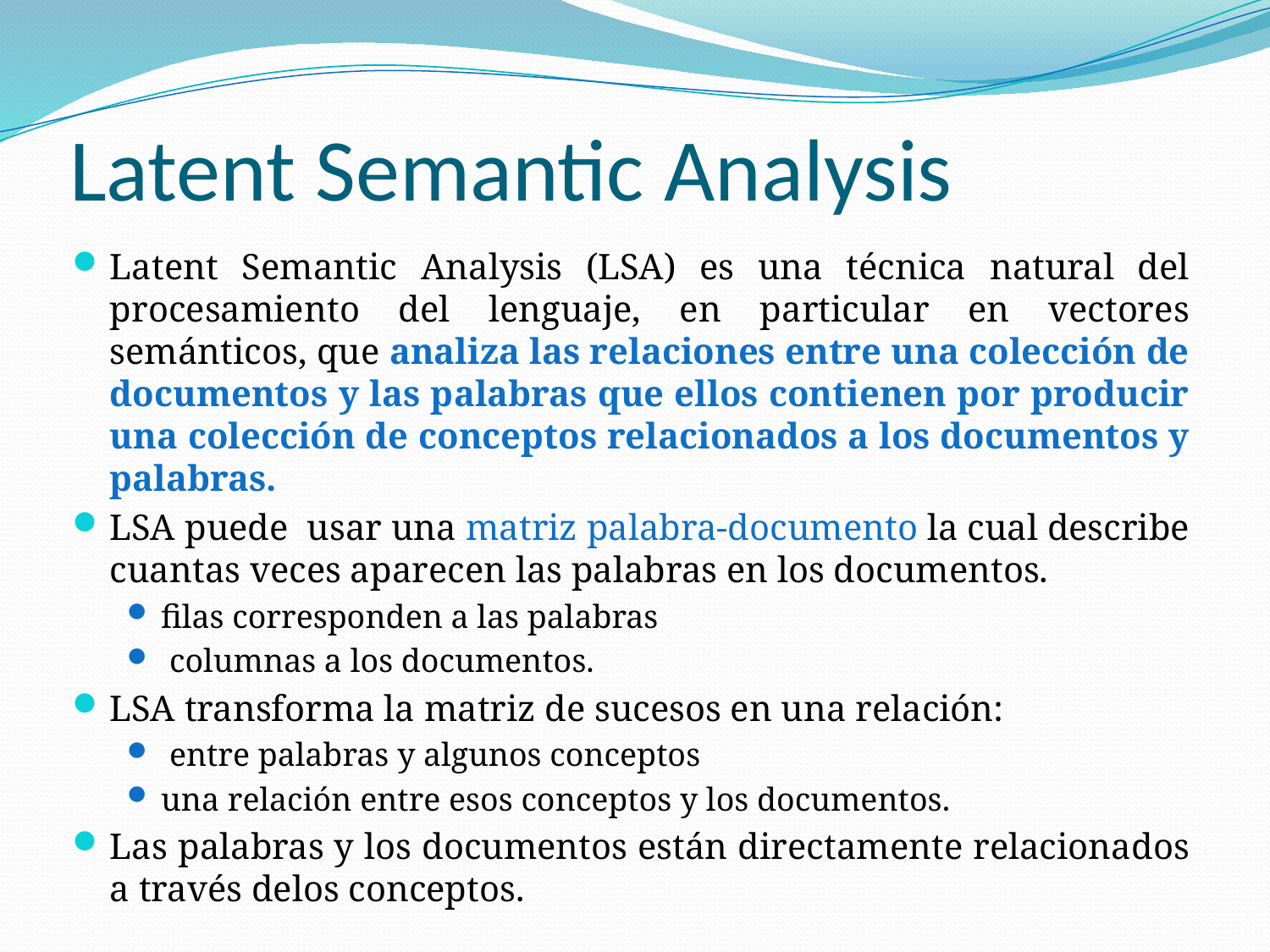

# Latent Semantic Analysis
Latent Semantic Analysis (LSA) es una técnica natural del procesamiento del lenguaje, en particular en vectores semánticos, que analiza las relaciones entre una colección de documentos y las palabras que ellos contienen por producir una colección de conceptos relacionados a los documentos y palabras.
LSA puede  usar una matriz palabra-documento la cual describe cuantas veces aparecen las palabras en los documentos.
filas corresponden a las palabras
 columnas a los documentos.
LSA transforma la matriz de sucesos en una relación:
 entre palabras y algunos conceptos
una relación entre esos conceptos y los documentos.
Las palabras y los documentos están directamente relacionados a través delos conceptos.